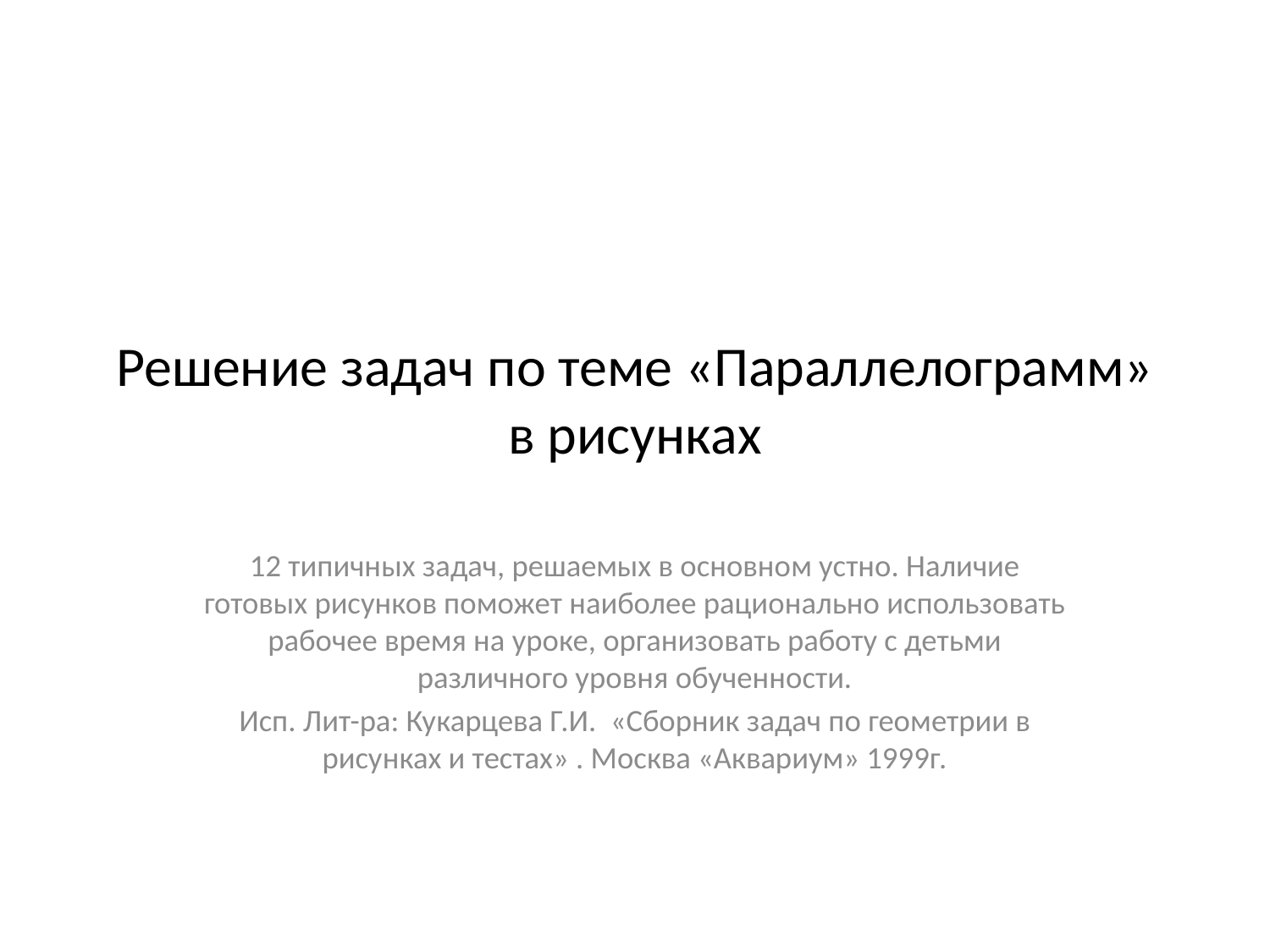

# Решение задач по теме «Параллелограмм» в рисунках
12 типичных задач, решаемых в основном устно. Наличие готовых рисунков поможет наиболее рационально использовать рабочее время на уроке, организовать работу с детьми различного уровня обученности.
Исп. Лит-ра: Кукарцева Г.И.  «Сборник задач по геометрии в рисунках и тестах» . Москва «Аквариум» 1999г.